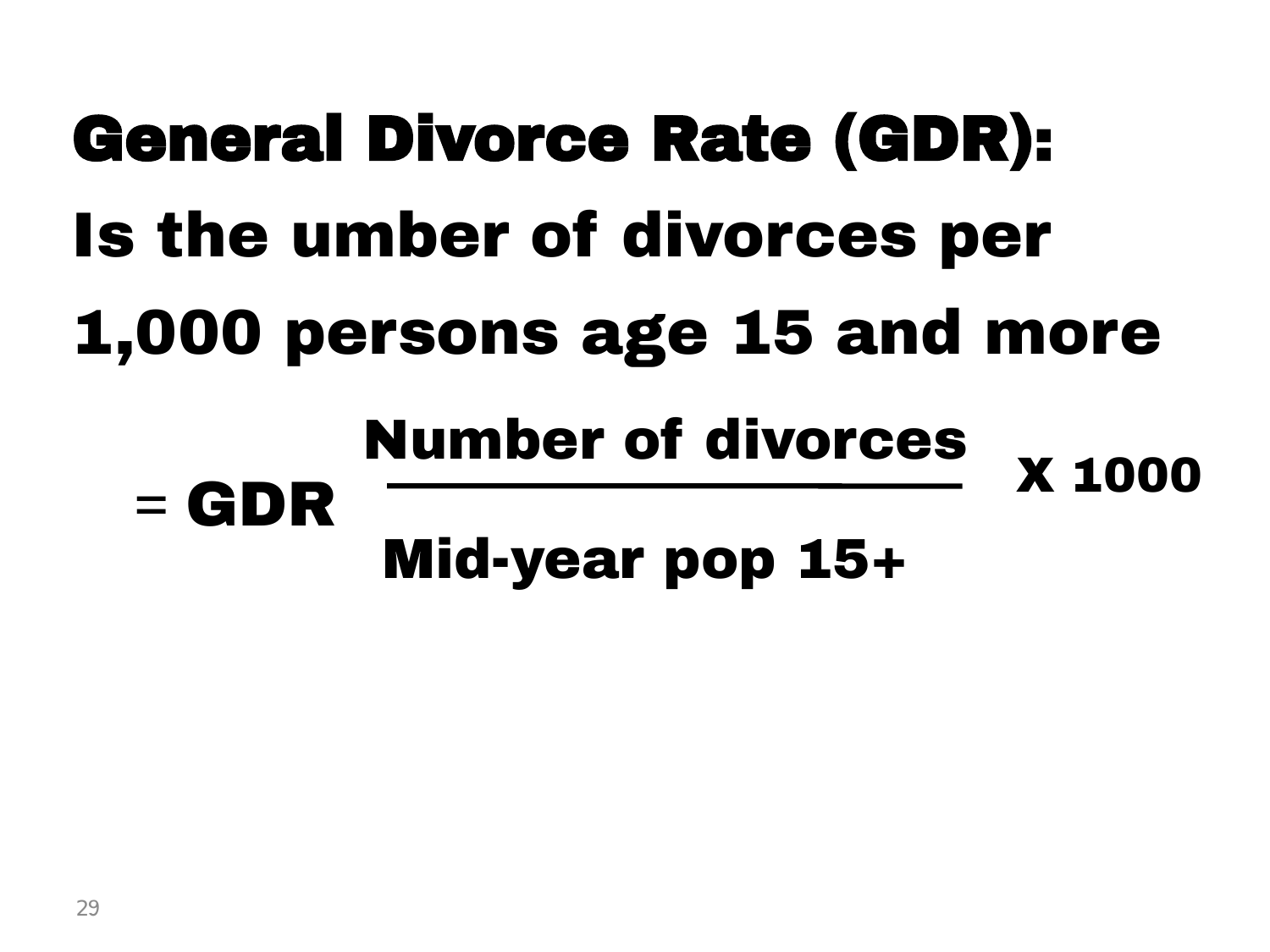

General Divorce Rate (GDR):
Is the umber of divorces per 1,000 persons age 15 and more
Number of divorces
X 1000
GDR =
Mid-year pop 15+
29